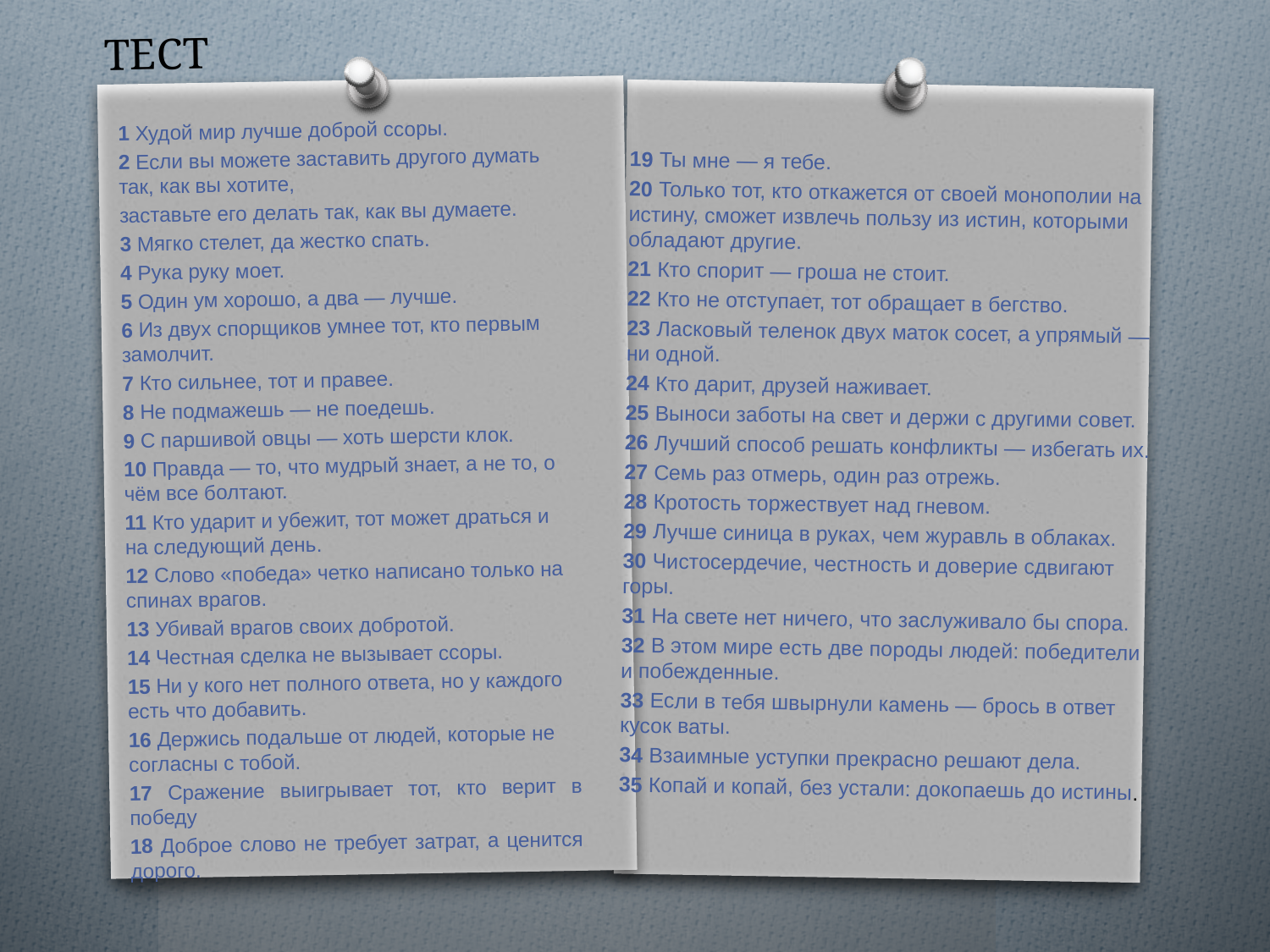

# ТЕСТ
19 Ты мне — я тебе.
20 Только тот, кто откажется от своей монополии на истину, сможет извлечь пользу из истин, которыми обладают другие.
21 Кто спорит — гроша не стоит.
22 Кто не отступает, тот обращает в бегство.
23 Ласковый теленок двух маток сосет, а упрямый — ни одной.
24 Кто дарит, друзей наживает.
25 Выноси заботы на свет и держи с другими совет.
26 Лучший способ решать конфликты — избегать их.
27 Семь раз отмерь, один раз отрежь.
28 Кротость торжествует над гневом.
29 Лучше синица в руках, чем журавль в облаках.
30 Чистосердечие, честность и доверие сдвигают горы.
31 На свете нет ничего, что заслуживало бы спора.
32 В этом мире есть две породы людей: победители и побежденные.
33 Если в тебя швырнули камень — брось в ответ кусок ваты.
34 Взаимные уступки прекрасно решают дела.
35 Копай и копай, без устали: докопаешь до истины.
1 Худой мир лучше доброй ссоры.
2 Если вы можете заставить другого думать так, как вы хотите,
заставьте его делать так, как вы думаете.
3 Мягко стелет, да жестко спать.
4 Рука руку моет.
5 Один ум хорошо, а два — лучше.
6 Из двух спорщиков умнее тот, кто первым замолчит.
7 Кто сильнее, тот и правее.
8 Не подмажешь — не поедешь.
9 С паршивой овцы — хоть шерсти клок.
10 Правда — то, что мудрый знает, а не то, о чём все болтают.
11 Кто ударит и убежит, тот может драться и на следующий день.
12 Слово «победа» четко написано только на спинах врагов.
13 Убивай врагов своих добротой.
14 Честная сделка не вызывает ссоры.
15 Ни у кого нет полного ответа, но у каждого есть что добавить.
16 Держись подальше от людей, которые не согласны с тобой.
17 Сражение выигрывает тот, кто верит в победу
18 Доброе слово не требует затрат, а ценится дорого.